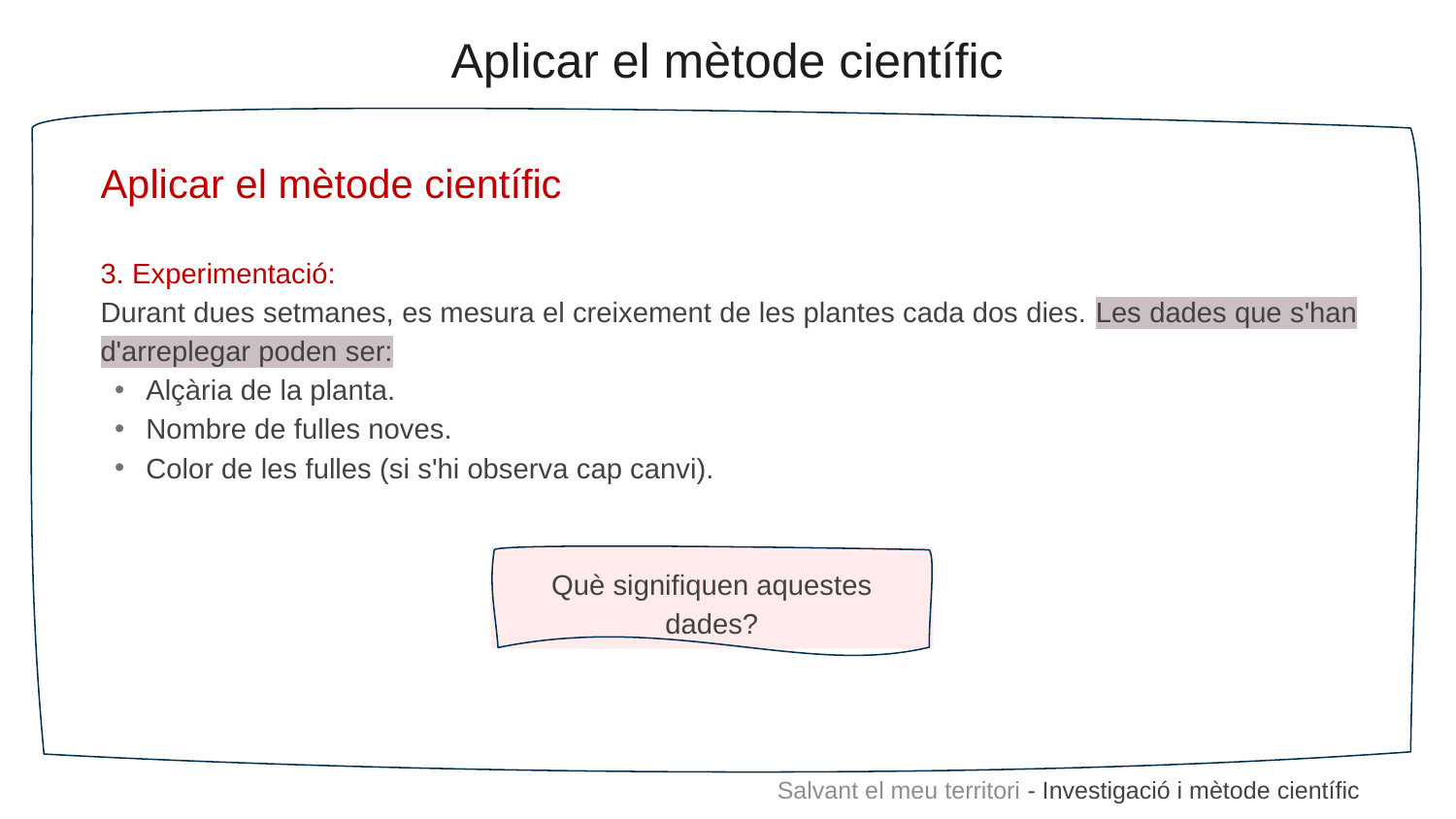

Aplicar el mètode científic

Aplicar el mètode científic

3. Experimentació:
Durant dues setmanes, es mesura el creixement de les plantes cada dos dies. Les dades que s'han d'arreplegar poden ser:
Alçària de la planta.
Nombre de fulles noves.
Color de les fulles (si s'hi observa cap canvi).

Què signifiquen aquestes dades?

Salvant el meu territori - Investigació i mètode científic